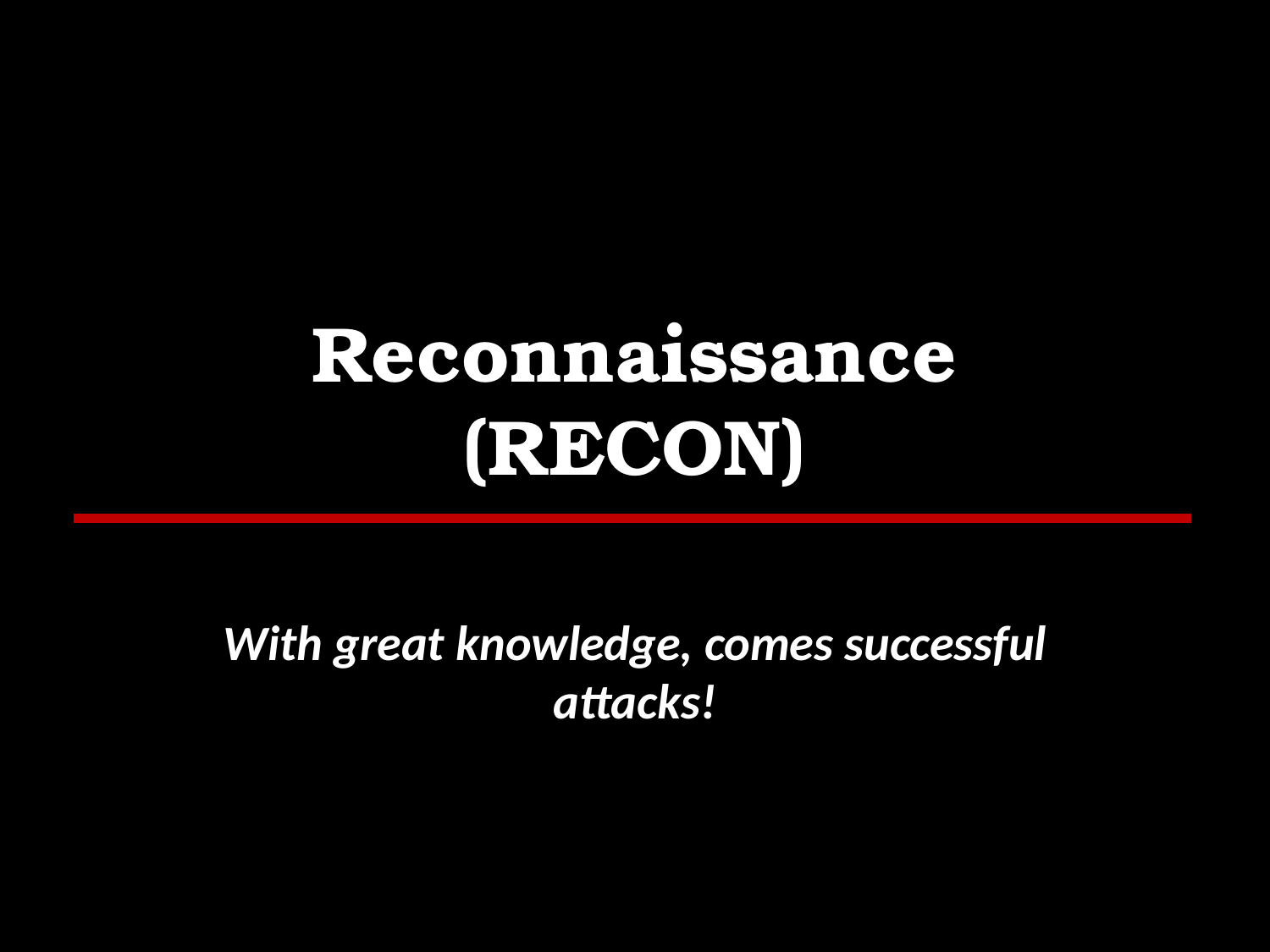

# Reconnaissance (RECON)

With great knowledge, comes successful attacks!